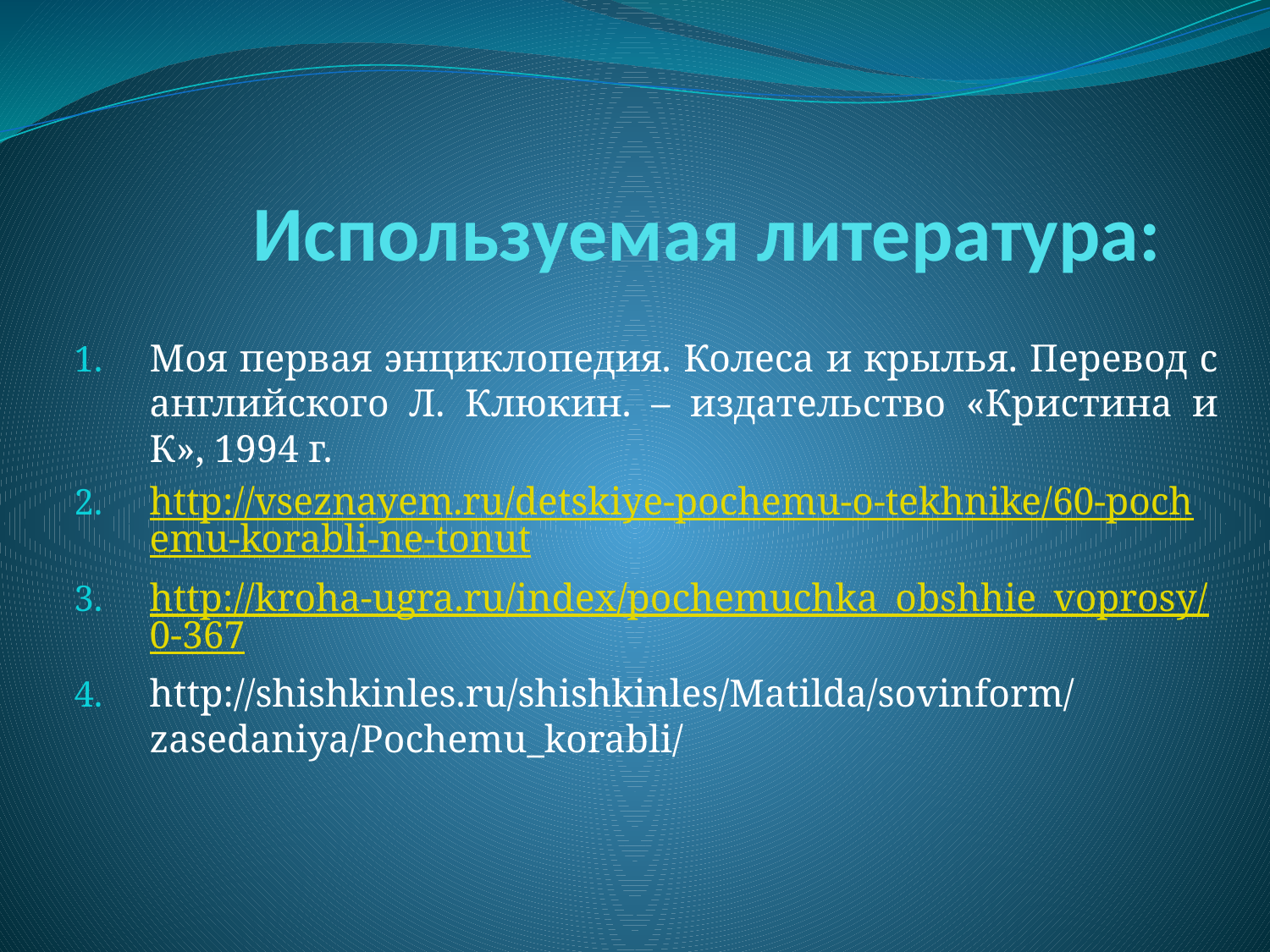

# Используемая литература:
Моя первая энциклопедия. Колеса и крылья. Перевод с английского Л. Клюкин. – издательство «Кристина и К», 1994 г.
http://vseznayem.ru/detskiye-pochemu-o-tekhnike/60-pochemu-korabli-ne-tonut
http://kroha-ugra.ru/index/pochemuchka_obshhie_voprosy/0-367
http://shishkinles.ru/shishkinles/Matilda/sovinform/zasedaniya/Pochemu_korabli/